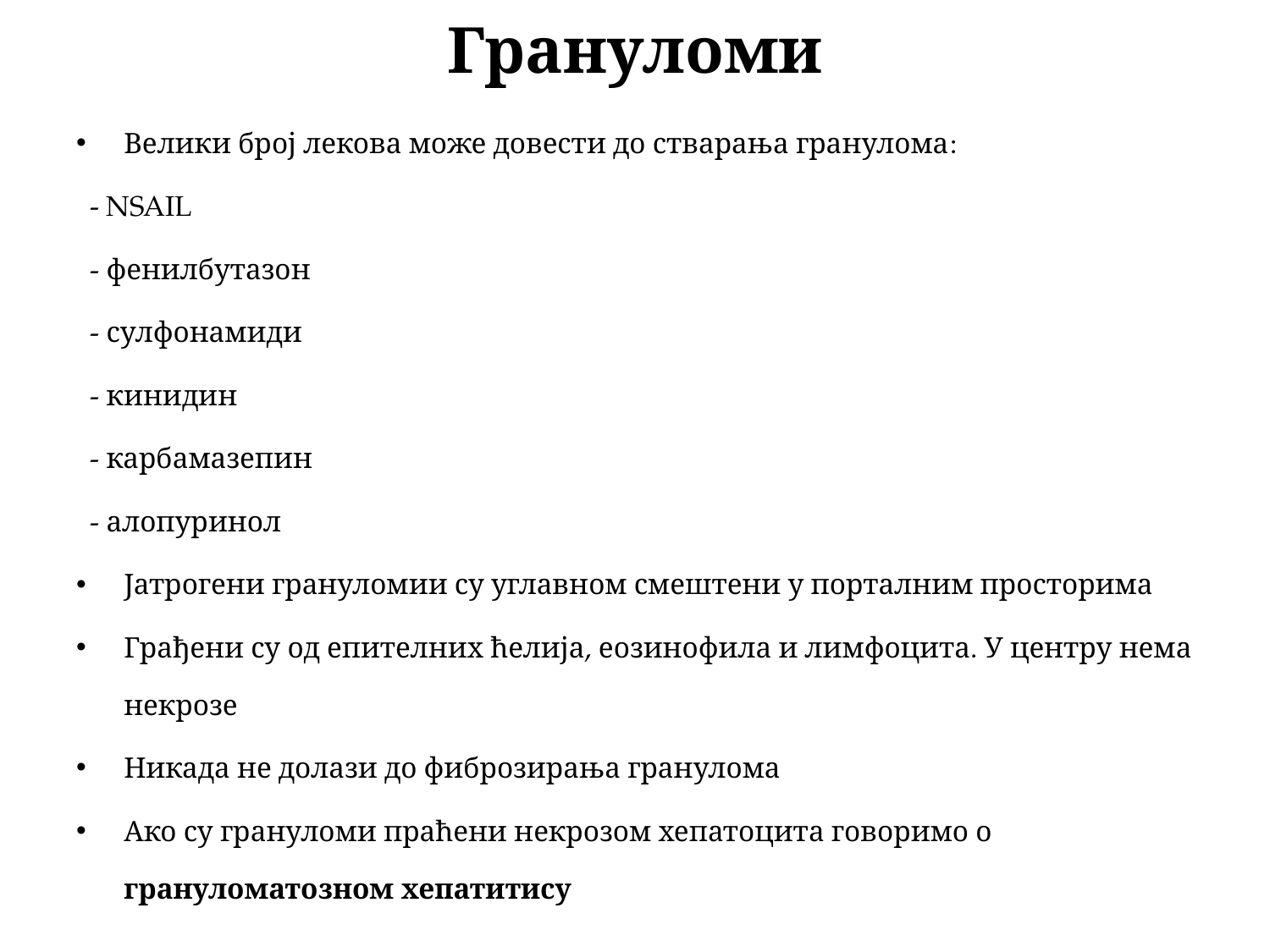

# Грануломи
Велики број лекова може довести до стварања гранулома:
  - NSAIL
  - фенилбутазон
  - сулфонамиди
  - кинидин
  - карбамазепин
  - алопуринол
Јатрогени грануломии су углавном смештени у порталним просторима
Грађени су од епителних ћелија, еозинофила и лимфоцита. У центру нема некрозе
Никада не долази до фиброзирања гранулома
Ако су грануломи праћени некрозом хепатоцита говоримо о грануломатозном хепатитису